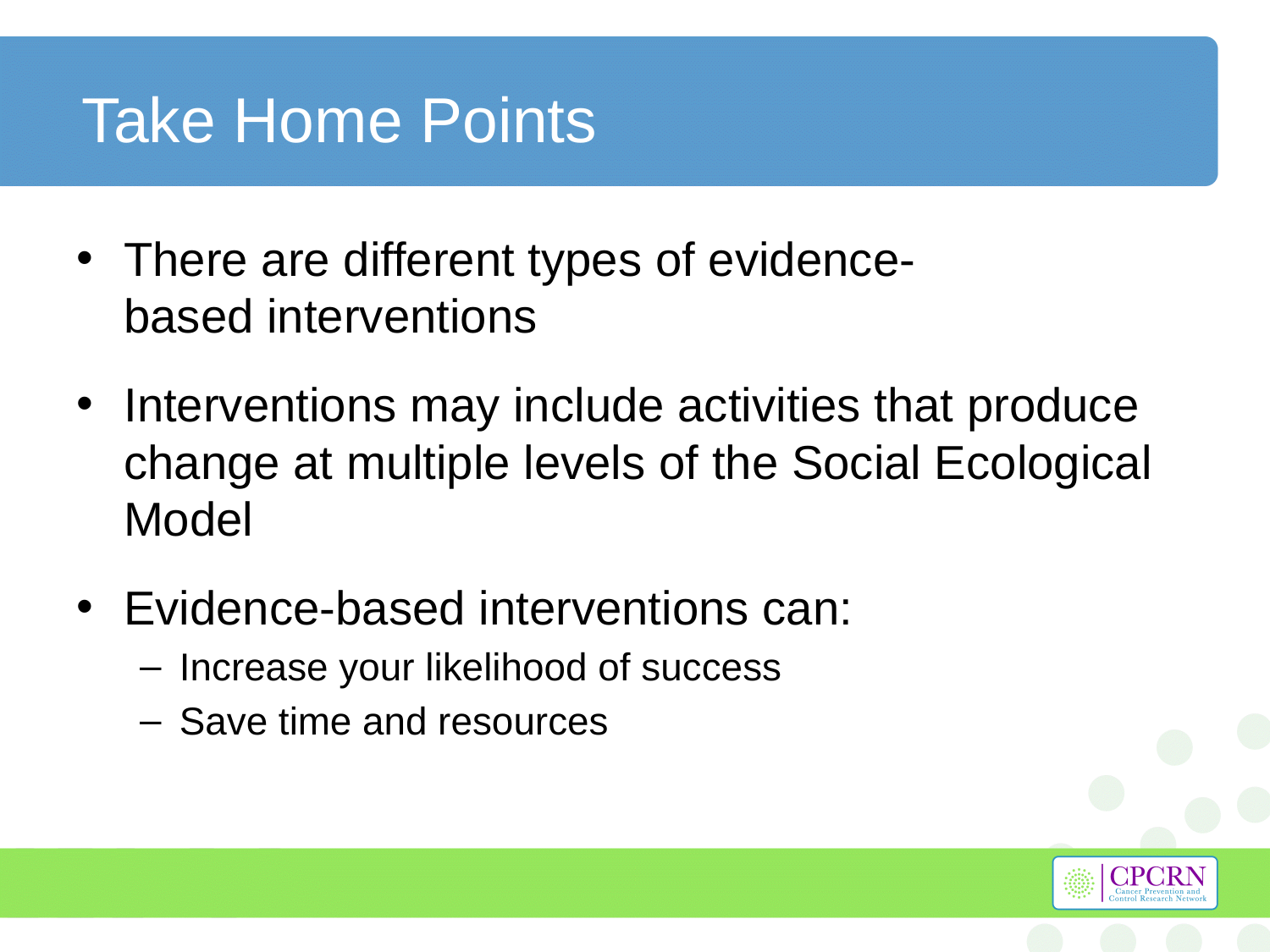

# Take Home Points
There are different types of evidence-based interventions
Interventions may include activities that produce change at multiple levels of the Social Ecological Model
Evidence-based interventions can:
Increase your likelihood of success
Save time and resources